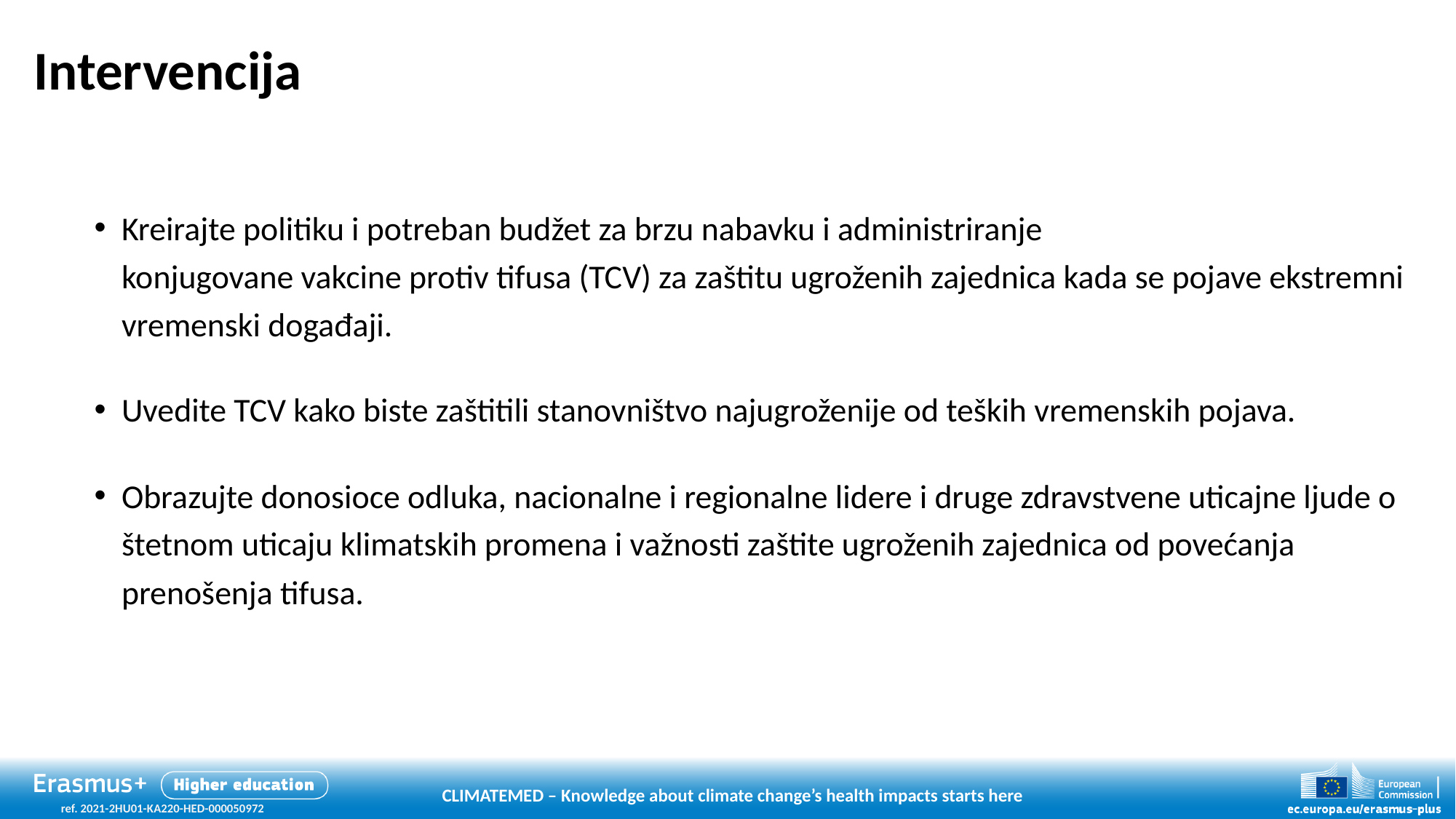

# Intervencija
Kreirajte politiku i potreban budžet za brzu nabavku i administriranje
konjugovane vakcine protiv tifusa (TCV) za zaštitu ugroženih zajednica kada se pojave ekstremni vremenski događaji.
Uvedite TCV kako biste zaštitili stanovništvo najugroženije od teških vremenskih pojava.
Obrazujte donosioce odluka, nacionalne i regionalne lidere i druge zdravstvene uticajne ljude o štetnom uticaju klimatskih promena i važnosti zaštite ugroženih zajednica od povećanja prenošenja tifusa.